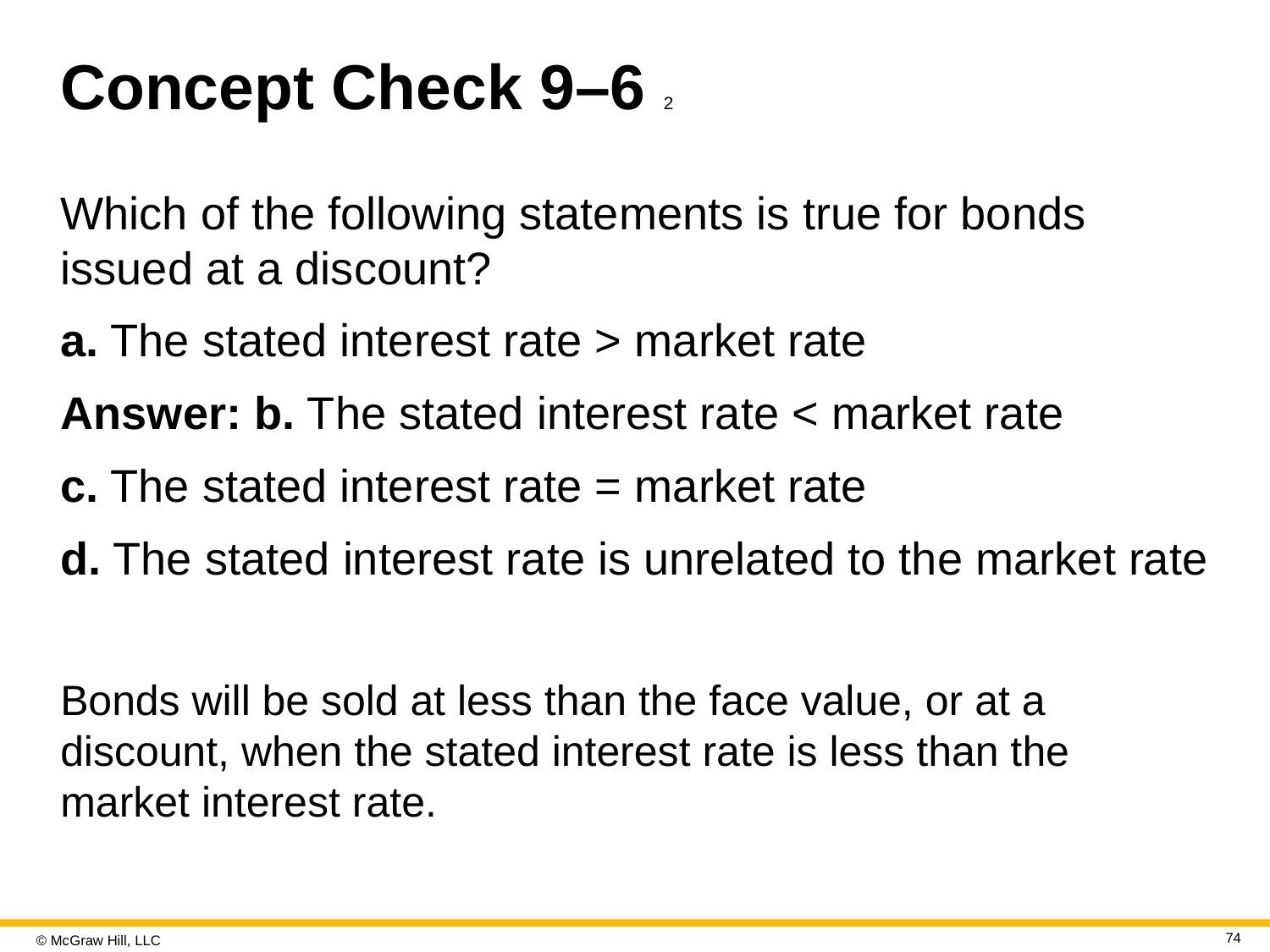

# Concept Check 9–6 2
Which of the following statements is true for bonds issued at a discount?
a. The stated interest rate > market rate
Answer: b. The stated interest rate < market rate
c. The stated interest rate = market rate
d. The stated interest rate is unrelated to the market rate
Bonds will be sold at less than the face value, or at a discount, when the stated interest rate is less than the market interest rate.
74